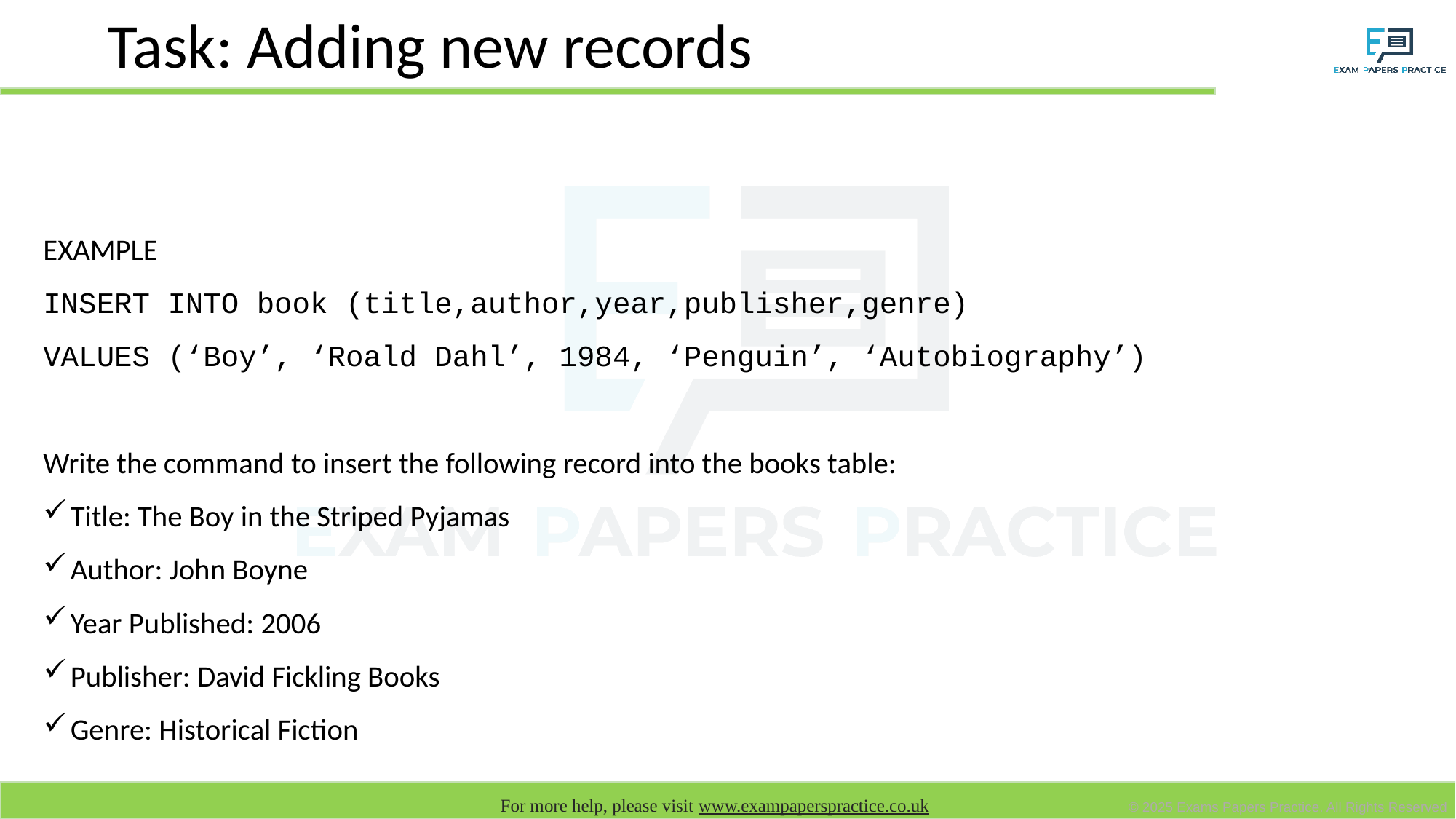

# Task: Adding new records
EXAMPLE
INSERT INTO book (title,author,year,publisher,genre)
VALUES (‘Boy’, ‘Roald Dahl’, 1984, ‘Penguin’, ‘Autobiography’)

Write the command to insert the following record into the books table:
Title: The Boy in the Striped Pyjamas
Author: John Boyne
Year Published: 2006
Publisher: David Fickling Books
Genre: Historical Fiction